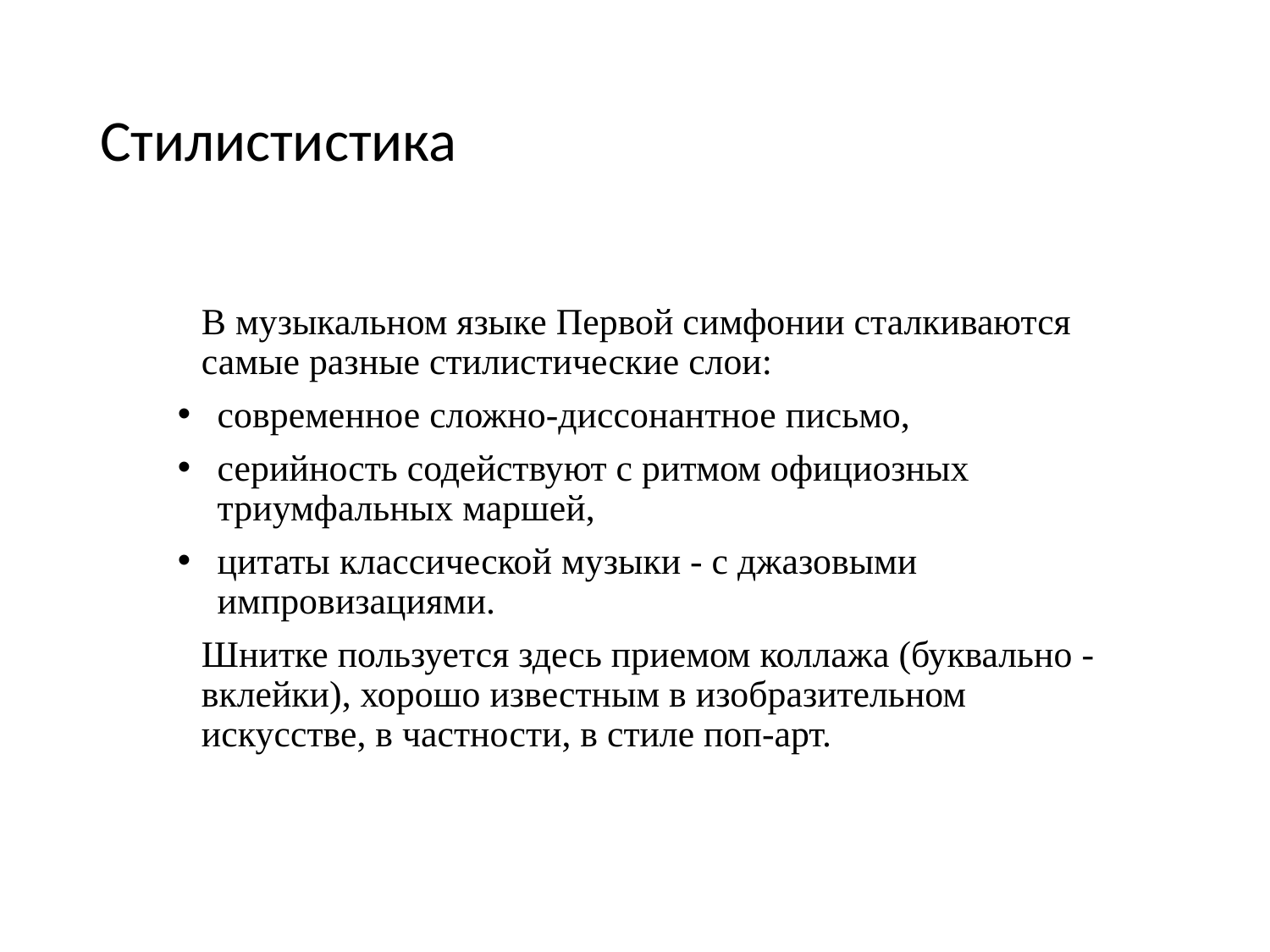

# Стилистистика
В музыкальном языке Первой симфонии сталкиваются самые разные стилистические слои:
современное сложно-диссонантное письмо,
серийность содействуют с ритмом официозных триумфальных маршей,
цитаты классической музыки - с джазовыми импровизациями.
Шнитке пользуется здесь приемом коллажа (буквально - вклейки), хорошо известным в изобразительном искусстве, в частности, в стиле поп-арт.